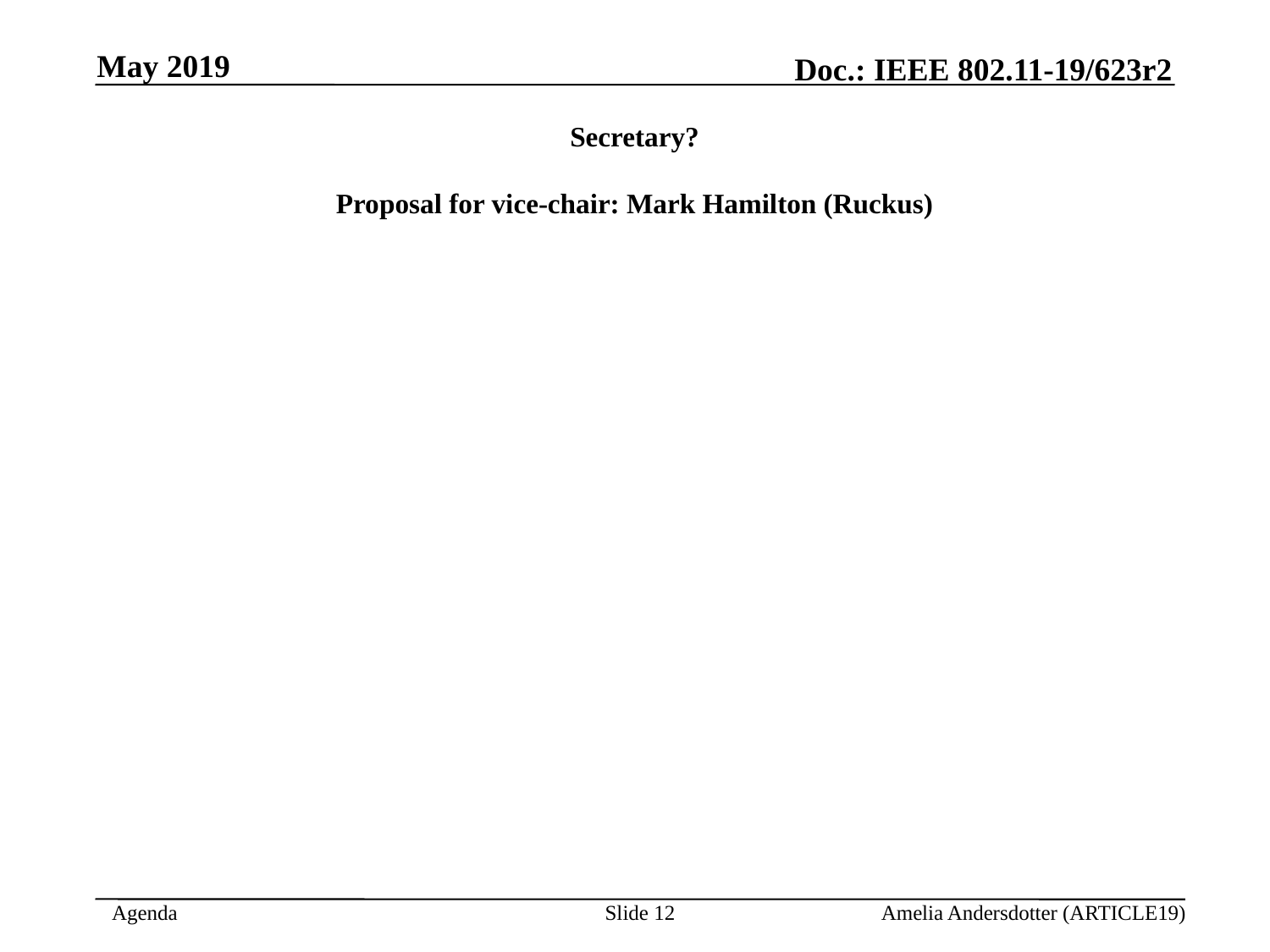

May 2019
Secretary?

Proposal for vice-chair: Mark Hamilton (Ruckus)
Slide 12
Amelia Andersdotter (ARTICLE19)